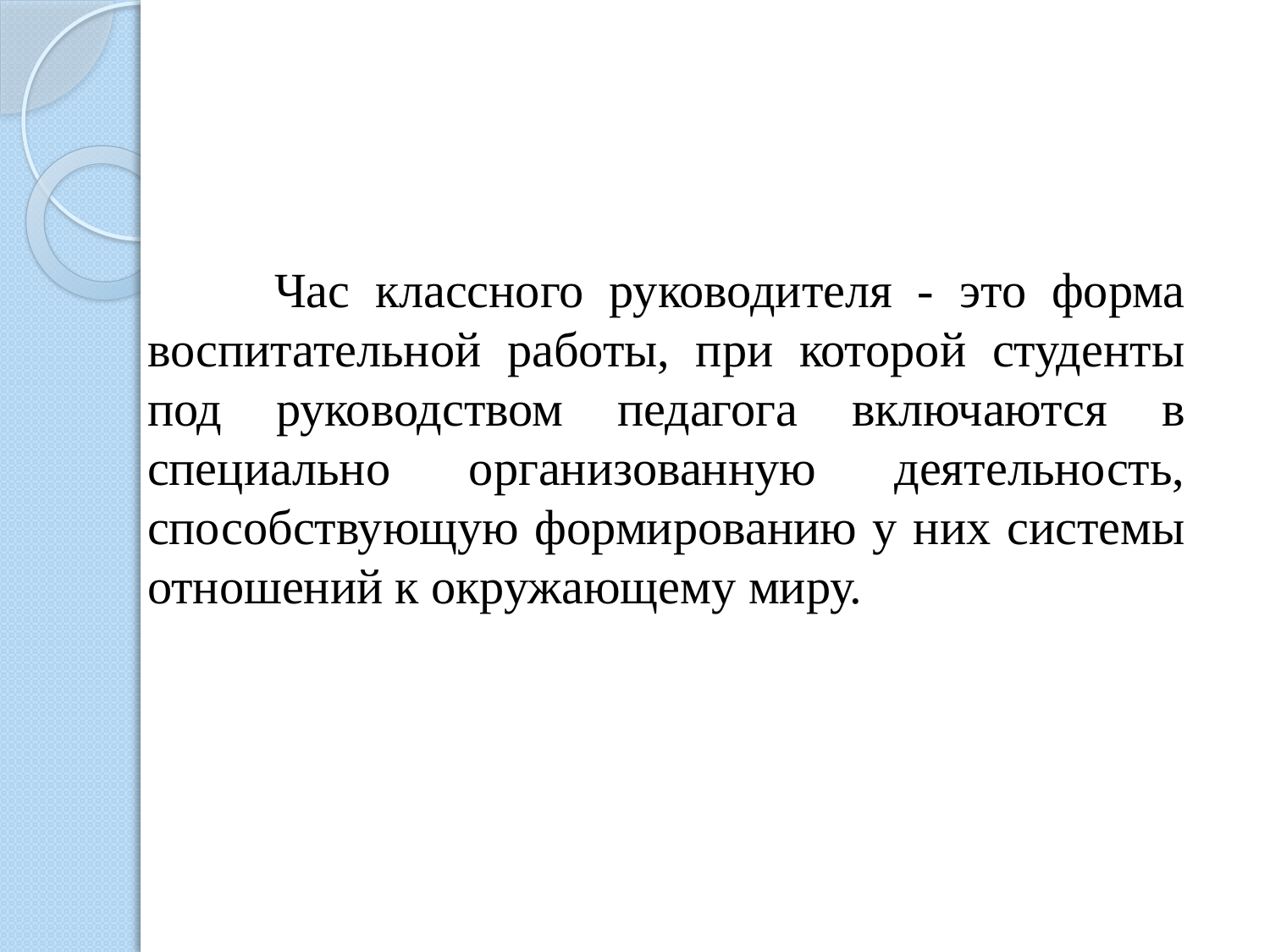

Час классного руководителя - это форма воспитательной работы, при которой студенты под руководством педагога включаются в специально организованную деятельность, способствующую формированию у них системы отношений к окружающему миру.